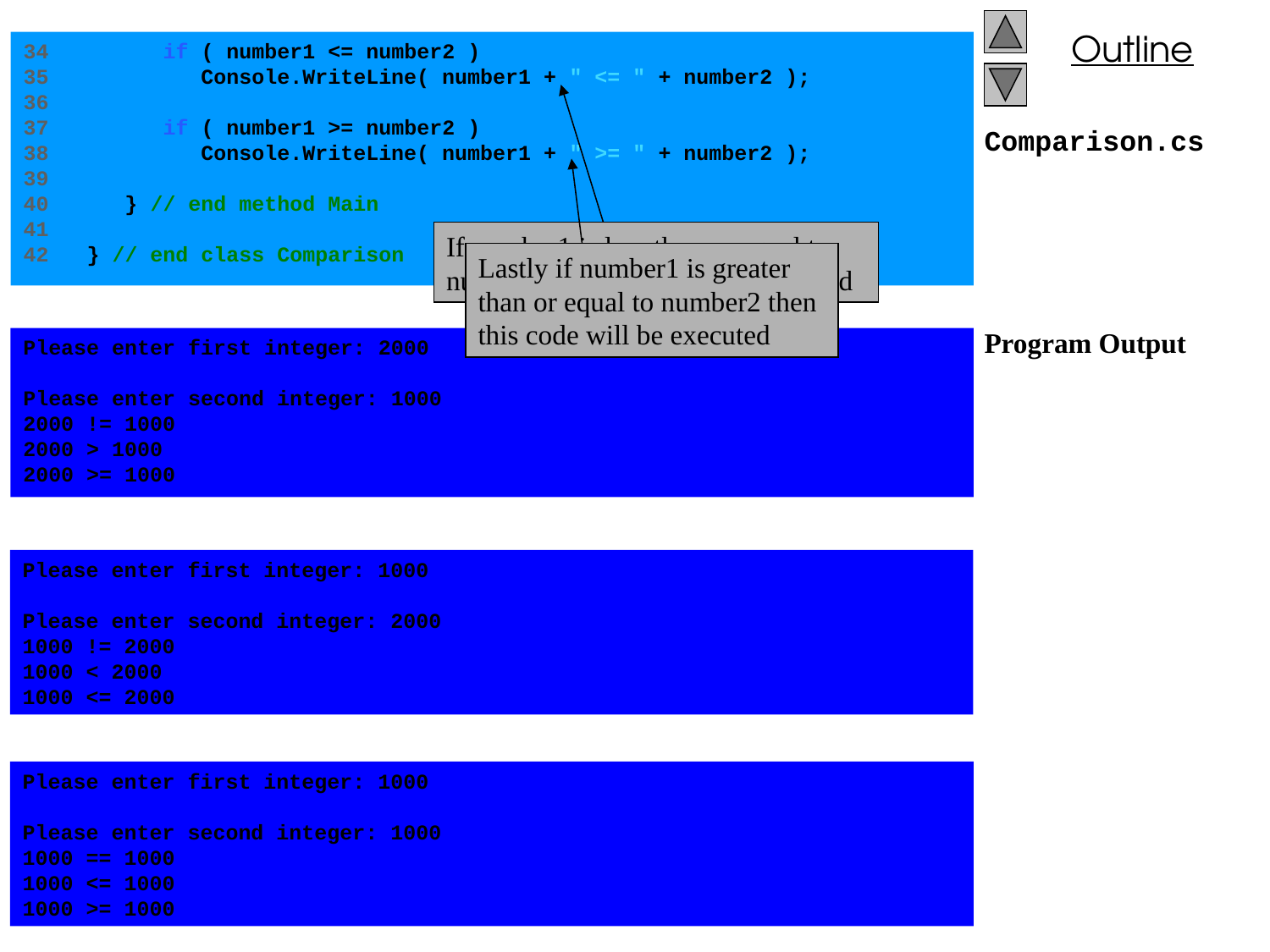

34         if ( number1 <= number2 )
35            Console.WriteLine( number1 + " <= " + number2 );
36
37         if ( number1 >= number2 )
38            Console.WriteLine( number1 + " >= " + number2 );
39
40      } // end method Main
41
42   } // end class Comparison

If number1 is less than or equal to number2 then this code will be used
# Comparison.cs Program Output

Lastly if number1 is greater than or equal to number2 then this code will be executed
Please enter first integer: 2000

Please enter second integer: 1000
2000 != 1000
2000 > 1000
2000 >= 1000
Please enter first integer: 1000

Please enter second integer: 2000
1000 != 2000
1000 < 2000
1000 <= 2000
Please enter first integer: 1000

Please enter second integer: 1000
1000 == 1000
1000 <= 1000
1000 >= 1000